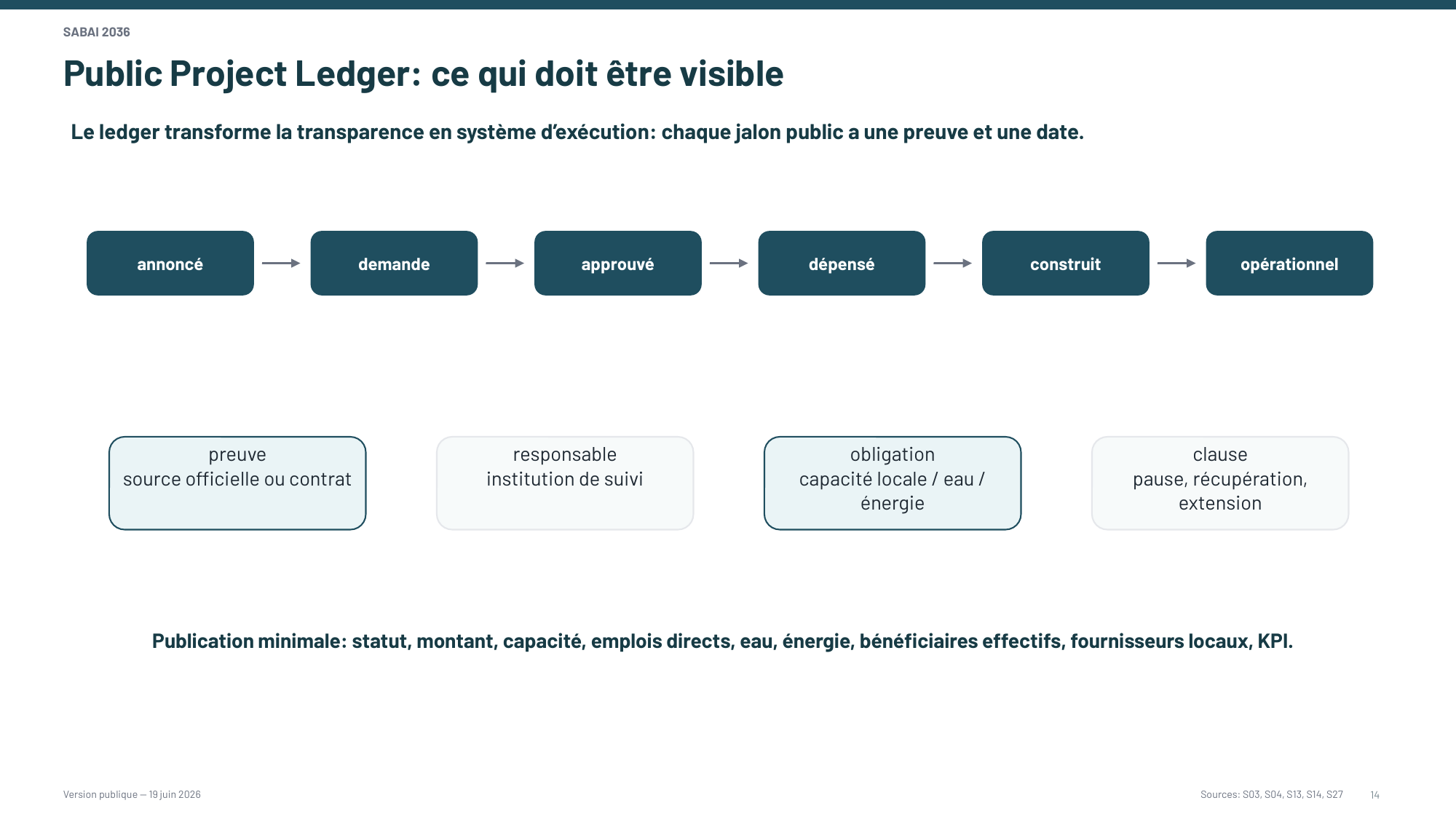

SABAI 2036
Public Project Ledger: ce qui doit être visible
Le ledger transforme la transparence en système d’exécution: chaque jalon public a une preuve et une date.
annoncé
demande
approuvé
dépensé
construit
opérationnel

preuve
source officielle ou contrat
responsable
institution de suivi
obligation
capacité locale / eau / énergie
clause
pause, récupération, extension
Publication minimale: statut, montant, capacité, emplois directs, eau, énergie, bénéficiaires effectifs, fournisseurs locaux, KPI.
14
Version publique — 19 juin 2026
Sources: S03, S04, S13, S14, S27